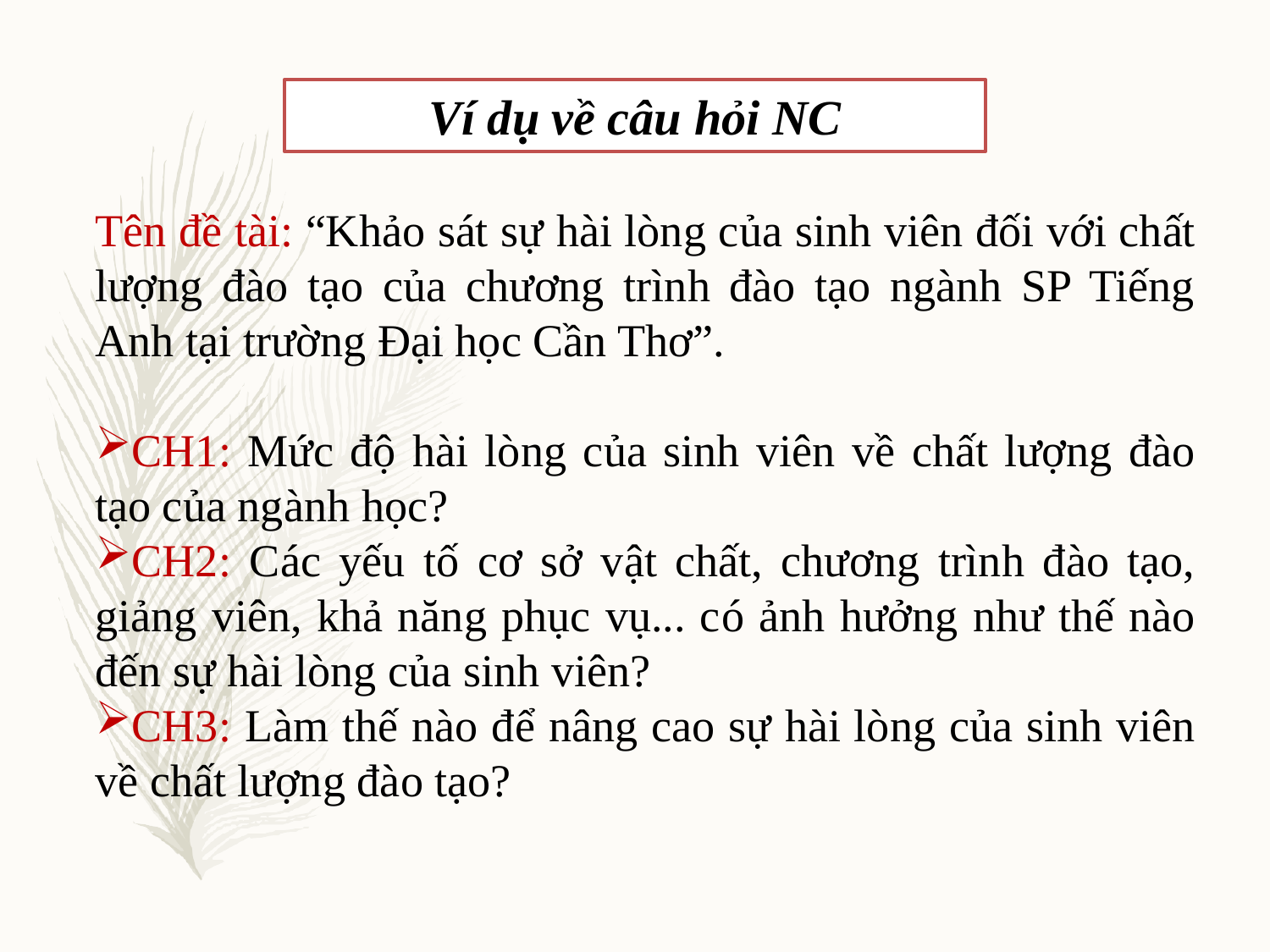

Ví dụ về câu hỏi NC
Tên đề tài: “Khảo sát sự hài lòng của sinh viên đối với chất lượng đào tạo của chương trình đào tạo ngành SP Tiếng Anh tại trường Đại học Cần Thơ”.

CH1: Mức độ hài lòng của sinh viên về chất lượng đào tạo của ngành học?
CH2: Các yếu tố cơ sở vật chất, chương trình đào tạo, giảng viên, khả năng phục vụ... có ảnh hưởng như thế nào đến sự hài lòng của sinh viên?
CH3: Làm thế nào để nâng cao sự hài lòng của sinh viên về chất lượng đào tạo?